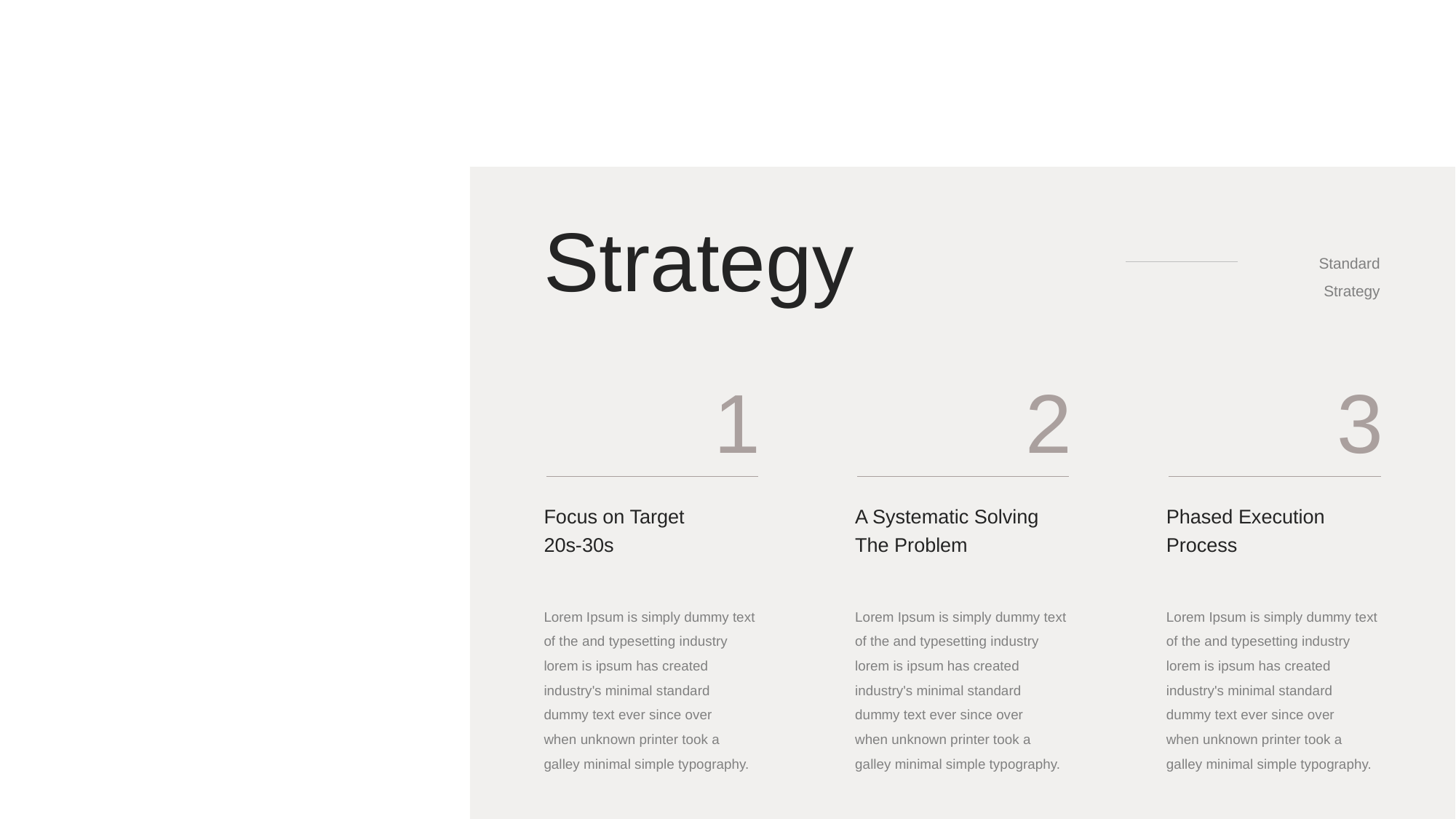

Strategy
Standard Strategy
1
2
3
Focus on Target
20s-30s
A Systematic Solving
The Problem
Phased Execution Process
Lorem Ipsum is simply dummy text of the and typesetting industry lorem is ipsum has created industry's minimal standard dummy text ever since over
when unknown printer took a galley minimal simple typography.
Lorem Ipsum is simply dummy text of the and typesetting industry lorem is ipsum has created industry's minimal standard dummy text ever since over
when unknown printer took a galley minimal simple typography.
Lorem Ipsum is simply dummy text of the and typesetting industry lorem is ipsum has created industry's minimal standard dummy text ever since over
when unknown printer took a galley minimal simple typography.